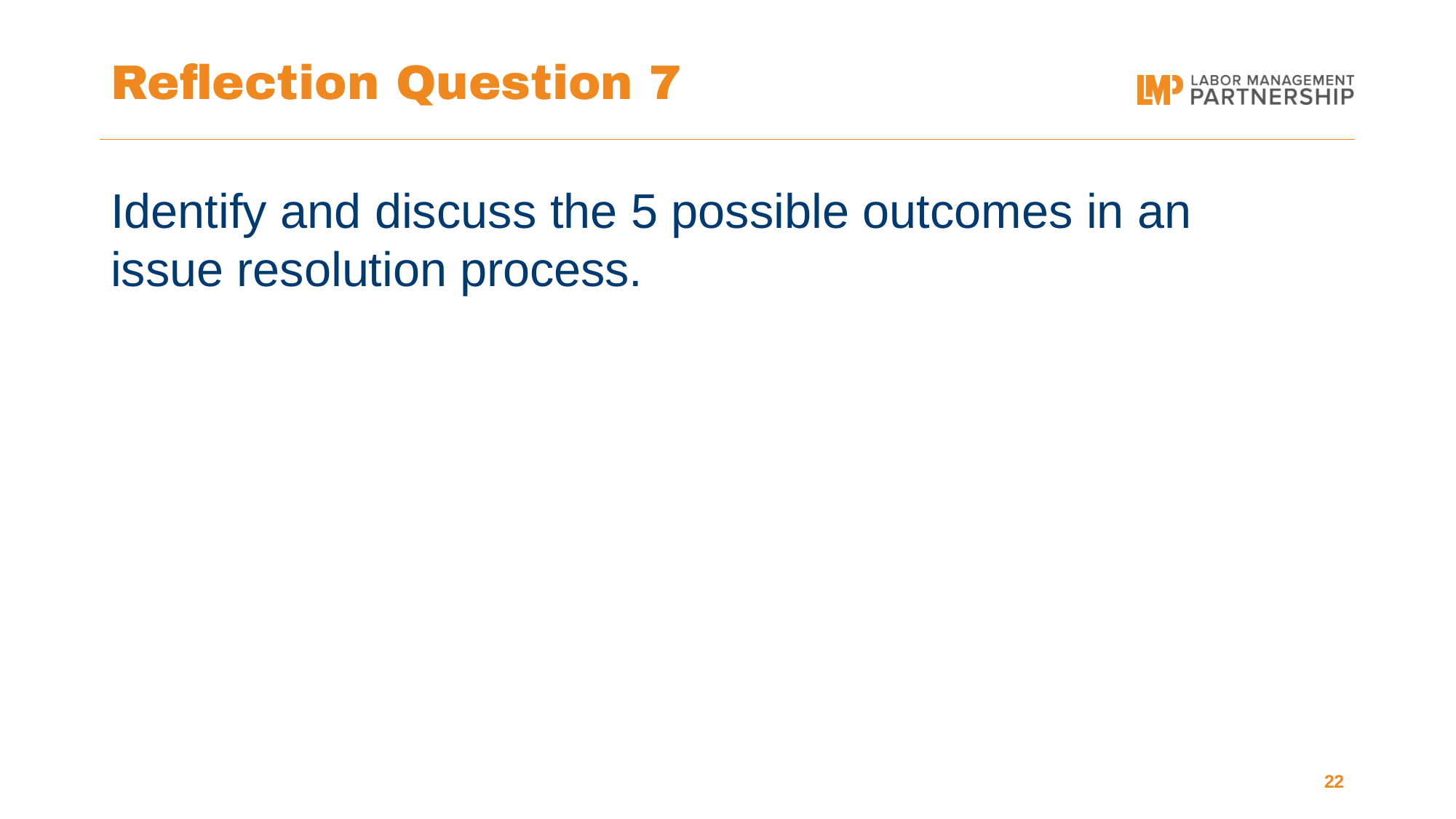

# Reflection Question 7
Identify and discuss the 5 possible outcomes in an issue resolution process.
22